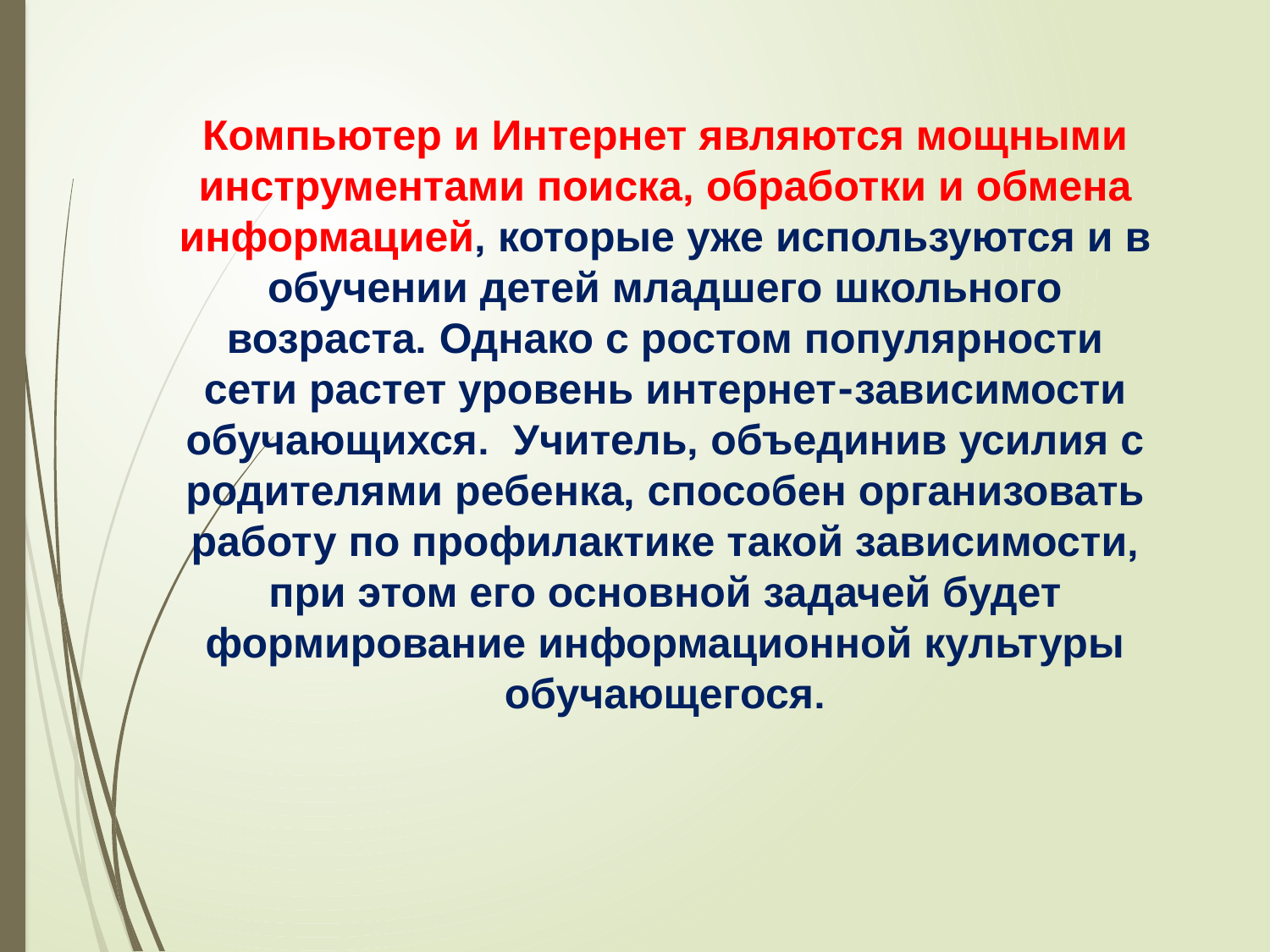

#
Компьютер и Интернет являются мощными инструментами поиска, обработки и обмена информацией, которые уже используются и в обучении детей младшего школьного возраста. Однако с ростом популярности сети растет уровень интернет-зависимости обучающихся.  Учитель, объединив усилия с родителями ребенка, способен организовать работу по профилактике такой зависимости, при этом его основной задачей будет формирование информационной культуры обучающегося.